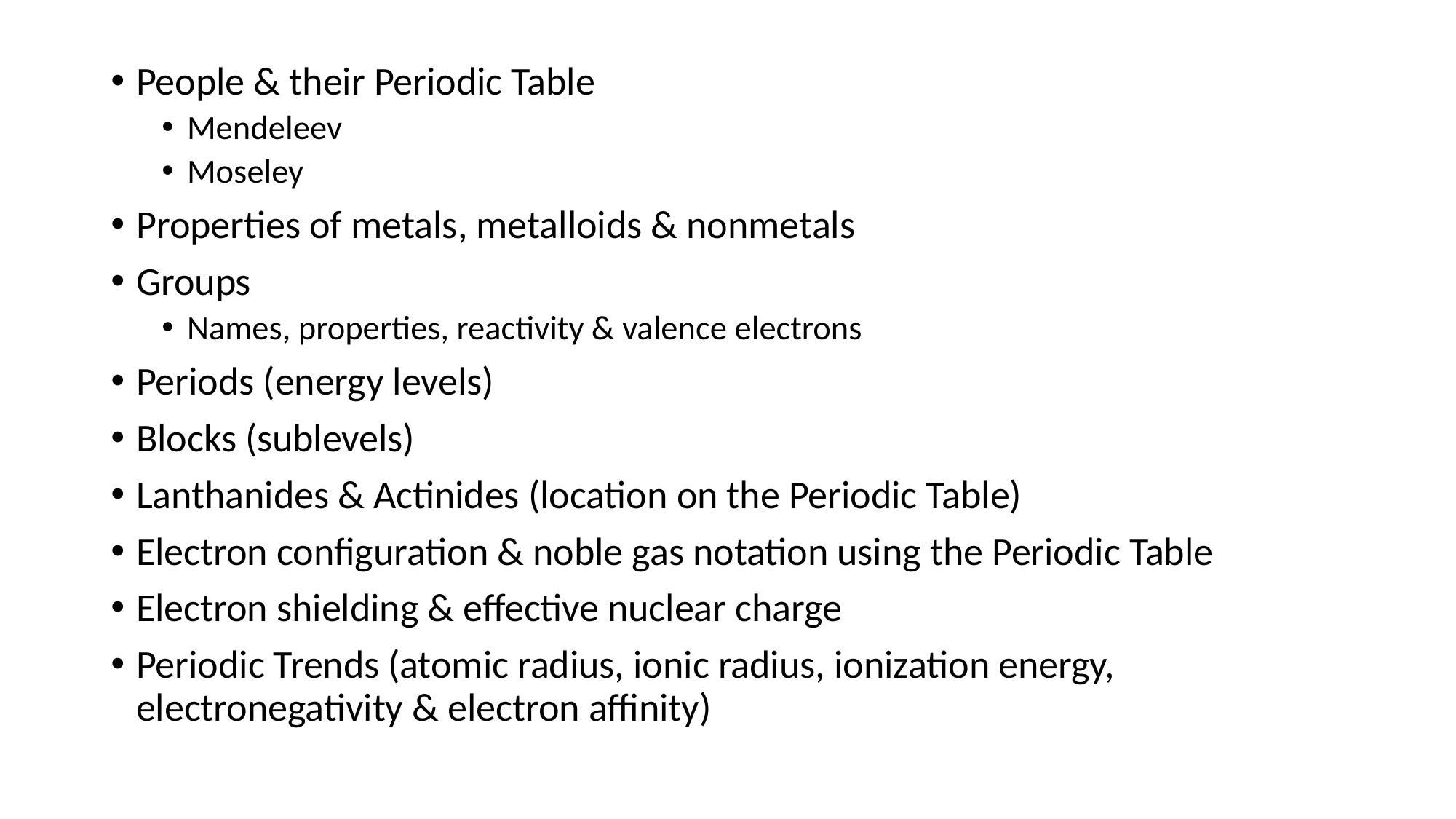

People & their Periodic Table
Mendeleev
Moseley
Properties of metals, metalloids & nonmetals
Groups
Names, properties, reactivity & valence electrons
Periods (energy levels)
Blocks (sublevels)
Lanthanides & Actinides (location on the Periodic Table)
Electron configuration & noble gas notation using the Periodic Table
Electron shielding & effective nuclear charge
Periodic Trends (atomic radius, ionic radius, ionization energy, electronegativity & electron affinity)